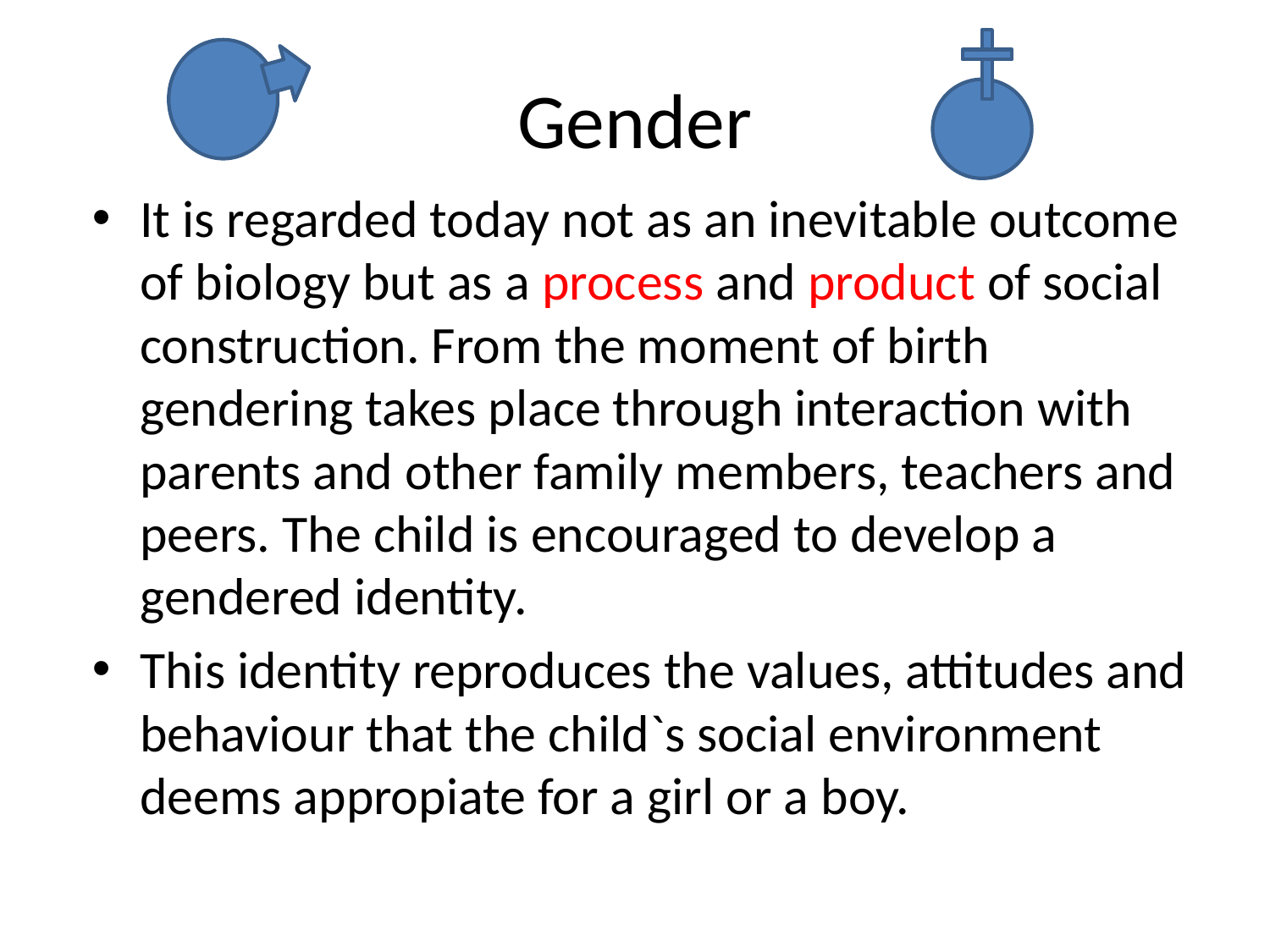

# Gender

It is regarded today not as an inevitable outcome of biology but as a process and product of social construction. From the moment of birth gendering takes place through interaction with parents and other family members, teachers and peers. The child is encouraged to develop a gendered identity.
This identity reproduces the values, attitudes and behaviour that the child`s social environment deems appropiate for a girl or a boy.